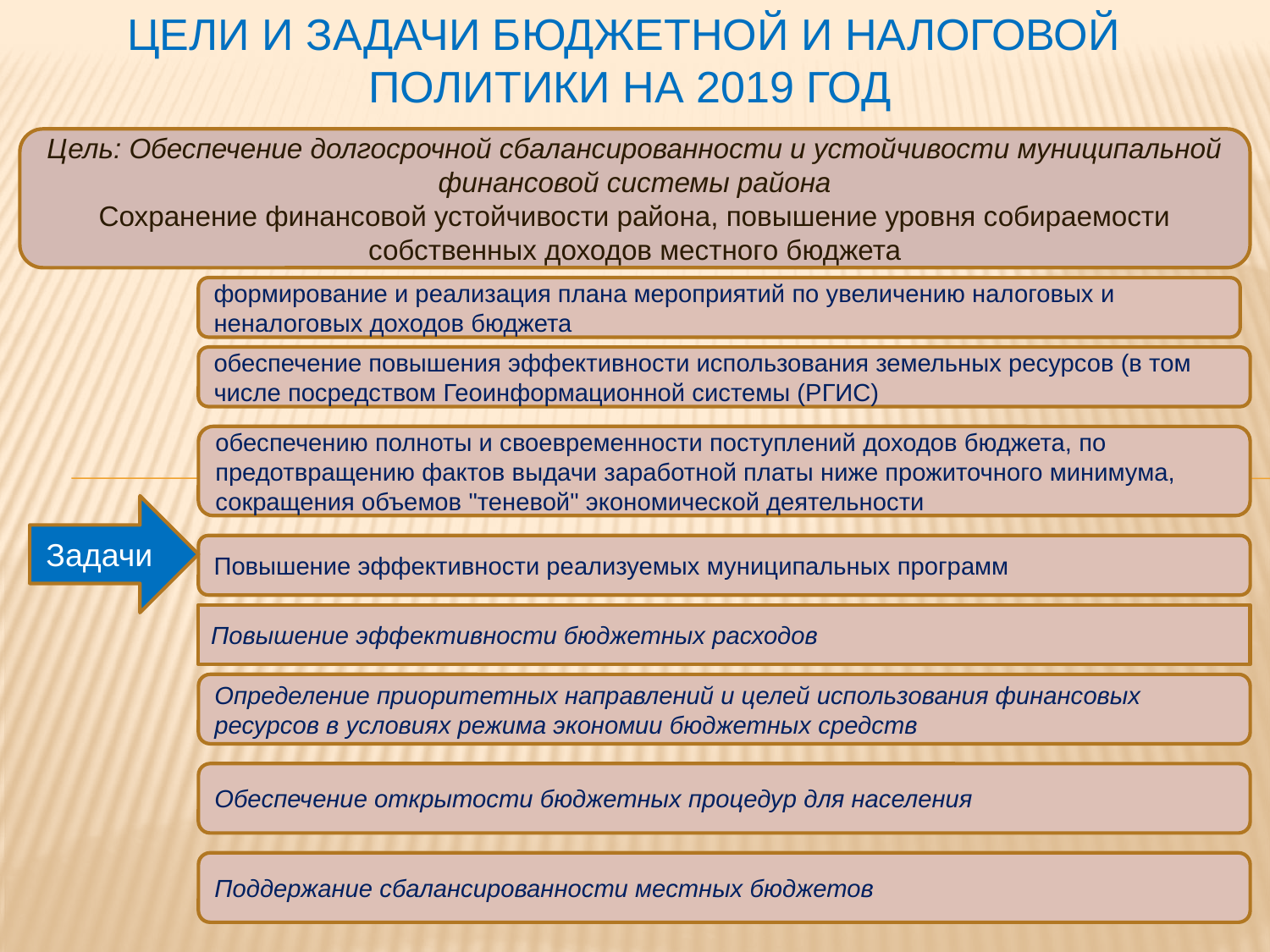

# Цели и задачи бюджетной и налоговой политики на 2019 год
Цель: Обеспечение долгосрочной сбалансированности и устойчивости муниципальной финансовой системы района
Сохранение финансовой устойчивости района, повышение уровня собираемости собственных доходов местного бюджета
формирование и реализация плана мероприятий по увеличению налоговых и неналоговых доходов бюджета
обеспечение повышения эффективности использования земельных ресурсов (в том числе посредством Геоинформационной системы (РГИС)
обеспечению полноты и своевременности поступлений доходов бюджета, по предотвращению фактов выдачи заработной платы ниже прожиточного минимума, сокращения объемов "теневой" экономической деятельности
Задачи
Повышение эффективности реализуемых муниципальных программ
Повышение эффективности бюджетных расходов
Определение приоритетных направлений и целей использования финансовых ресурсов в условиях режима экономии бюджетных средств
Обеспечение открытости бюджетных процедур для населения
Поддержание сбалансированности местных бюджетов